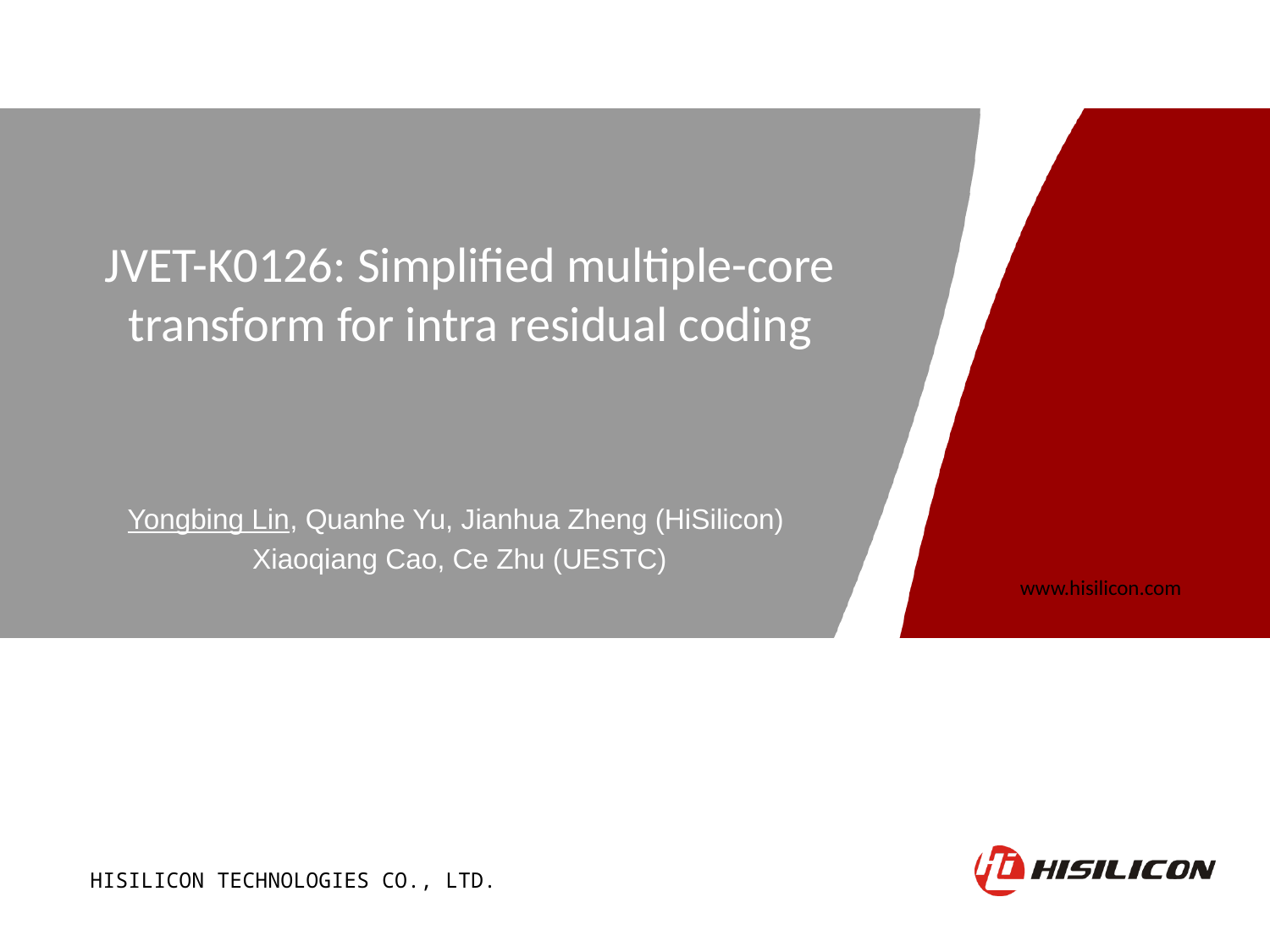

# JVET-K0126: Simplified multiple-core transform for intra residual coding
Yongbing Lin, Quanhe Yu, Jianhua Zheng (HiSilicon)
Xiaoqiang Cao, Ce Zhu (UESTC)